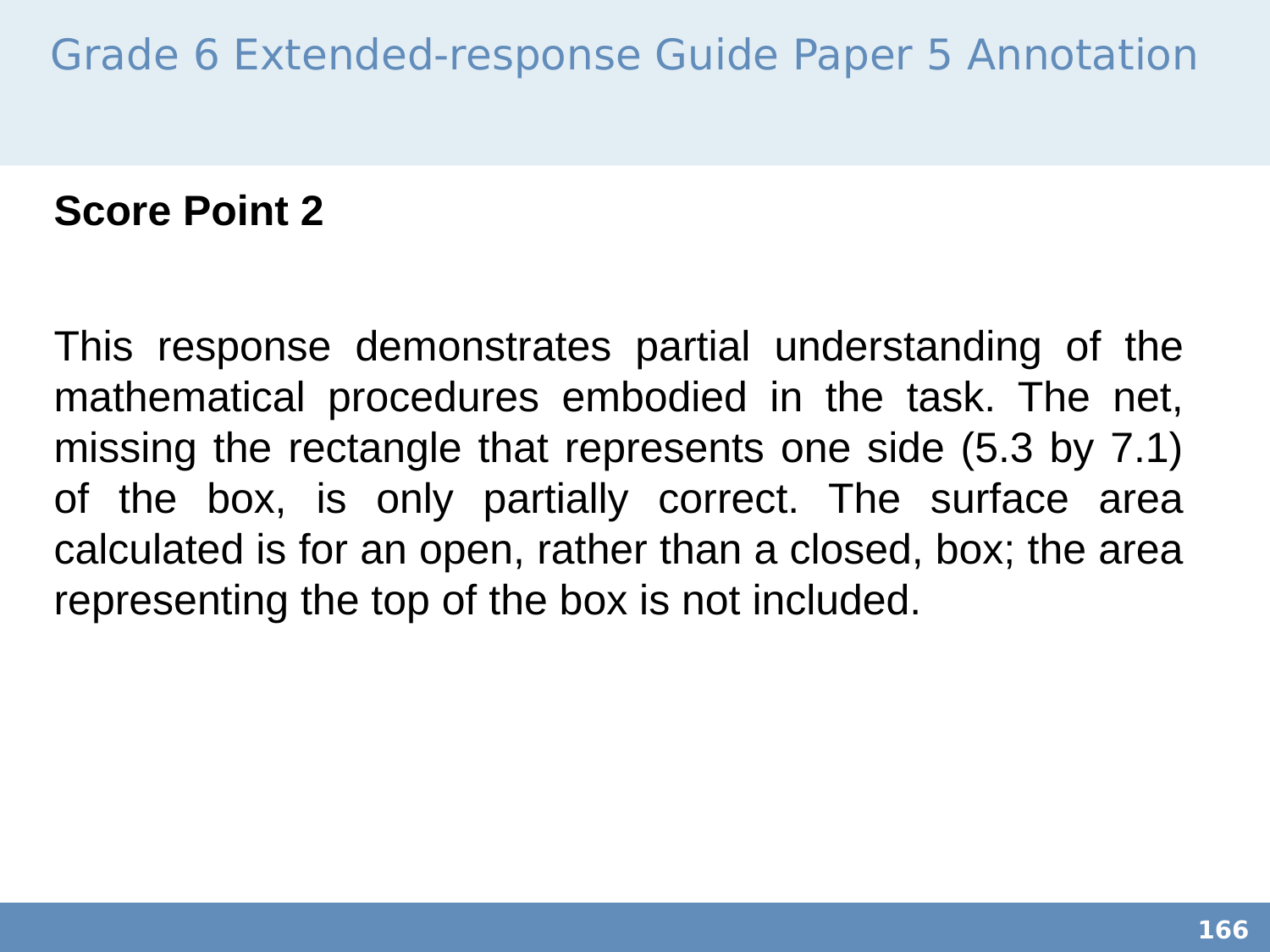

# Grade 6 Extended-response Guide Paper 5 Annotation
Score Point 2

This response demonstrates partial understanding of the mathematical procedures embodied in the task. The net, missing the rectangle that represents one side (5.3 by 7.1) of the box, is only partially correct. The surface area calculated is for an open, rather than a closed, box; the area representing the top of the box is not included.
166